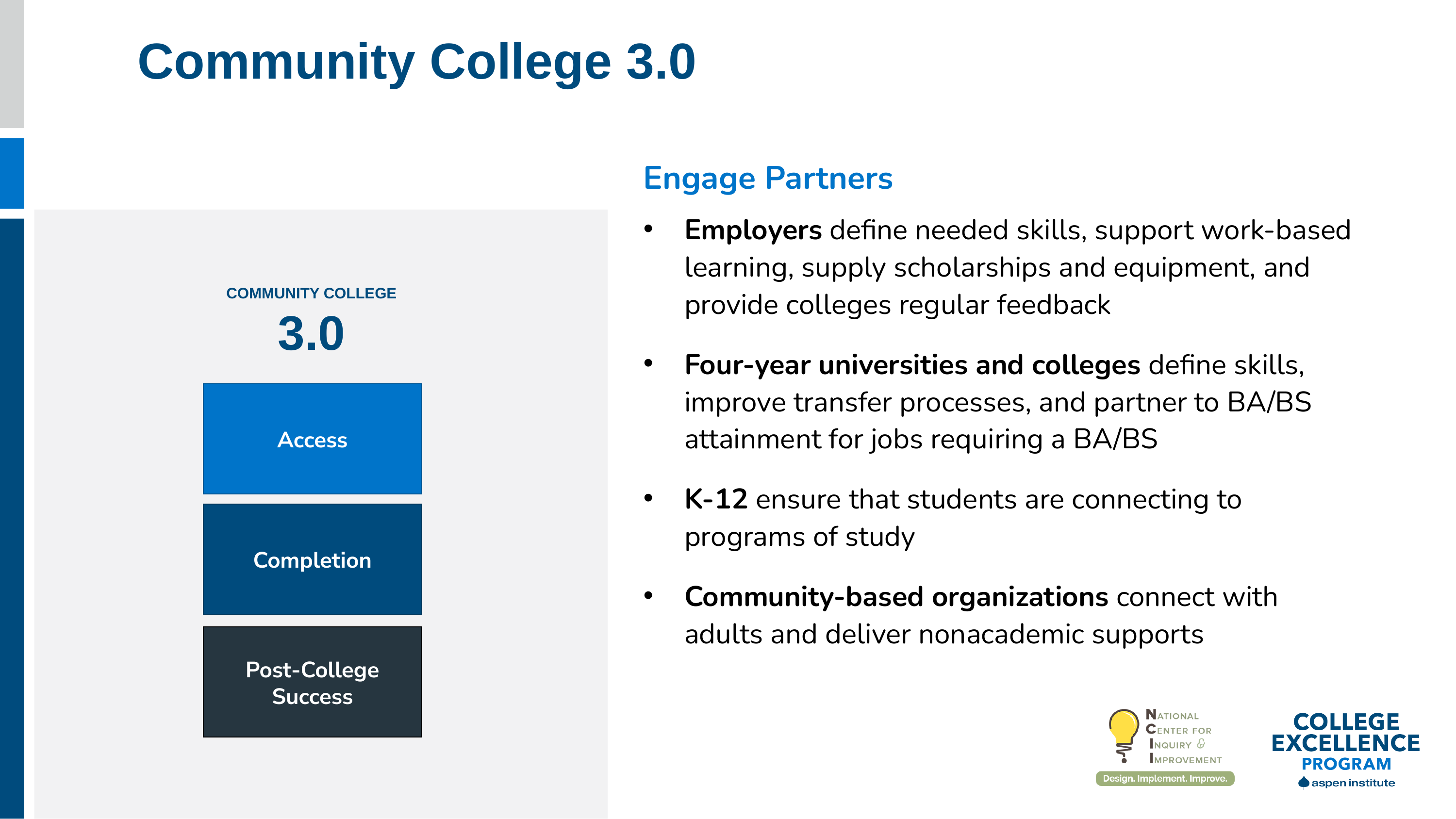

Community College 3.0
Engage Partners
Employers define needed skills, support work-based learning, supply scholarships and equipment, and provide colleges regular feedback
Four-year universities and colleges define skills, improve transfer processes, and partner to BA/BS attainment for jobs requiring a BA/BS
K-12 ensure that students are connecting to programs of study
Community-based organizations connect with adults and deliver nonacademic supports

COMMUNITY COLLEGE
3.0
Access
Completion
Post-College Success